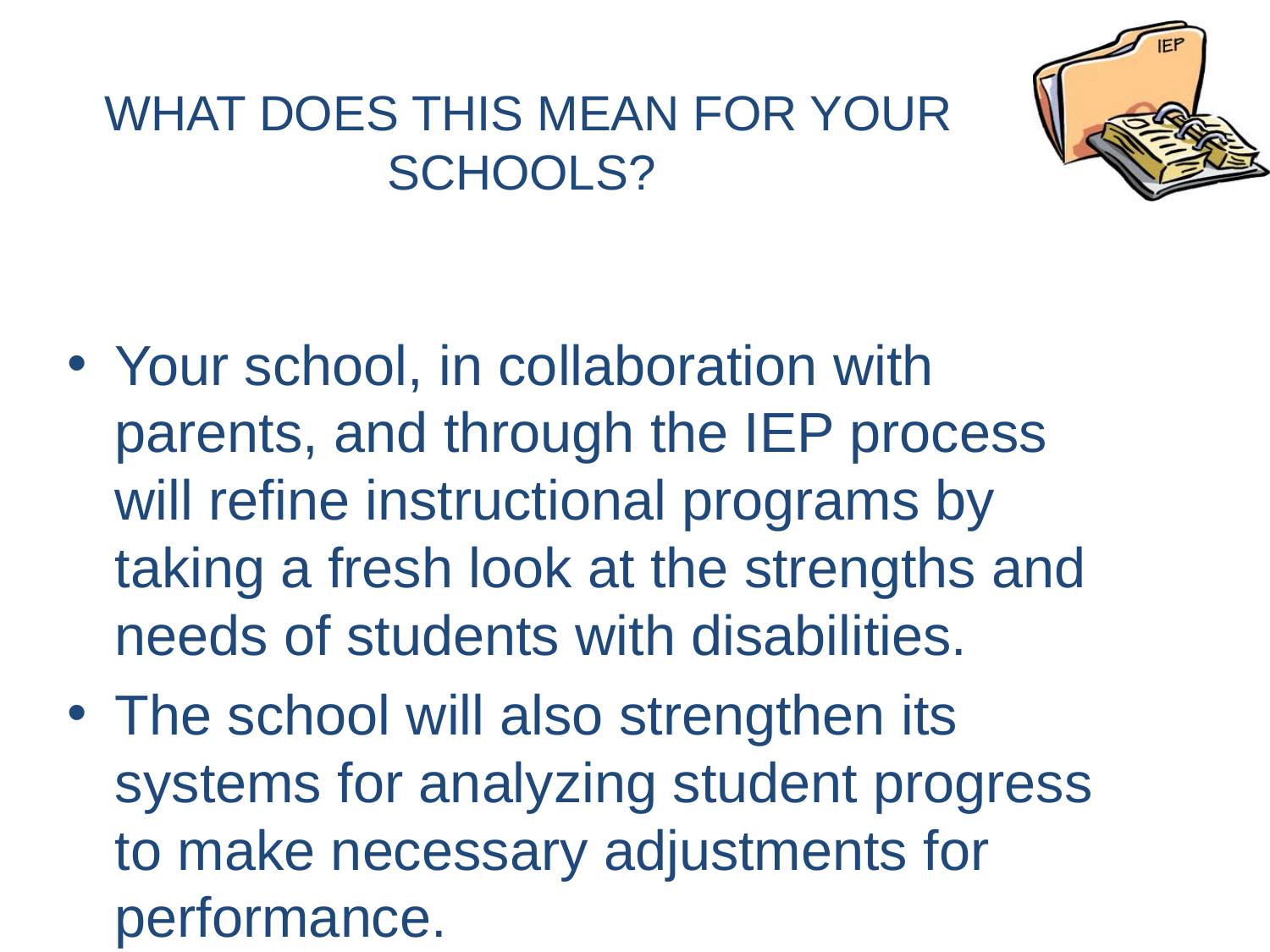

# WHAT DOES THIS MEAN FOR YOUR SCHOOLS?

Your school, in collaboration with parents, and through the IEP process will refine instructional programs by taking a fresh look at the strengths and needs of students with disabilities.
The school will also strengthen its systems for analyzing student progress to make necessary adjustments for performance.